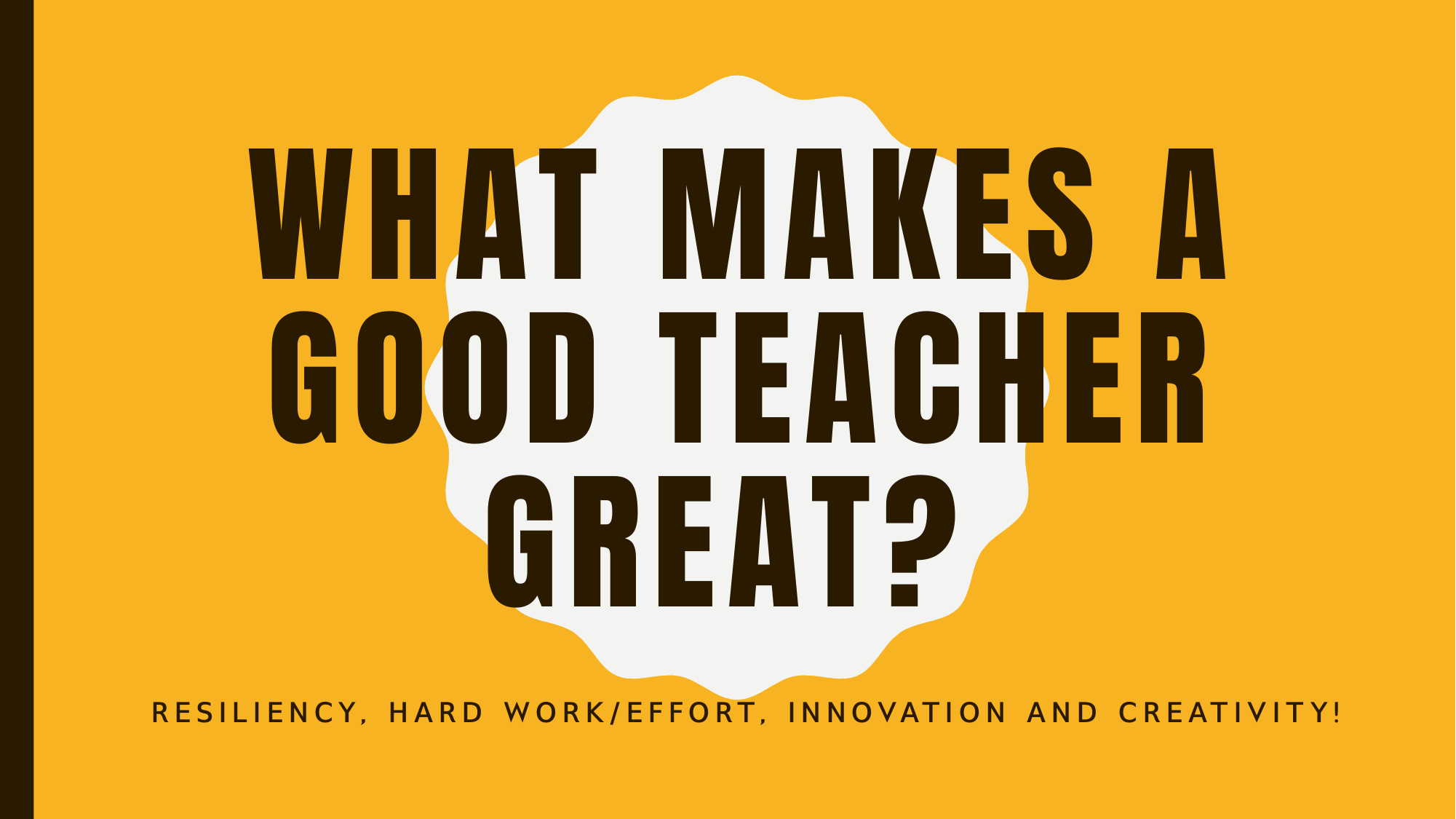

# What makes a good teacher great?
Resiliency, hard work/effort, innovation and creativity!